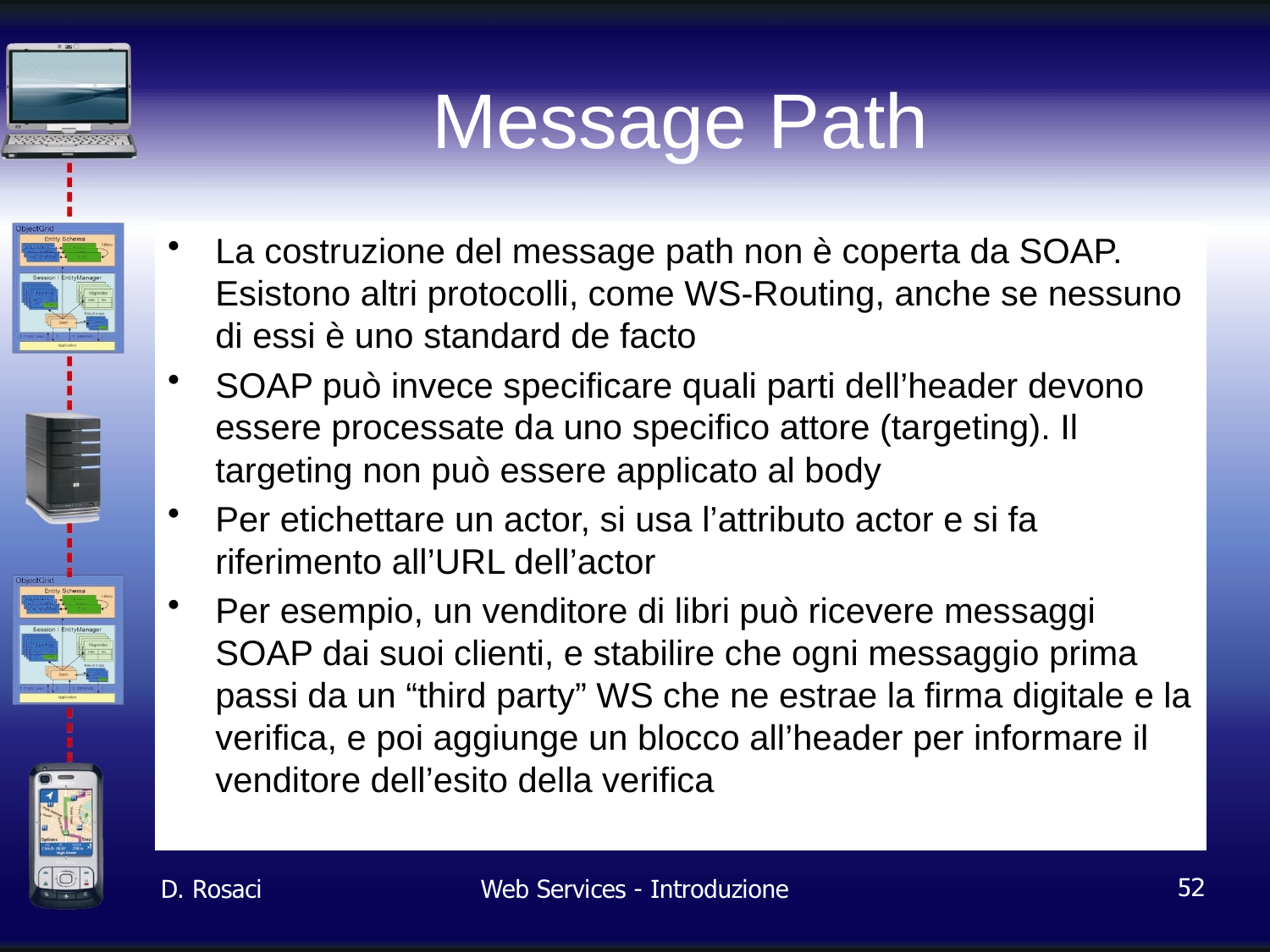

# Message Path
La costruzione del message path non è coperta da SOAP. Esistono altri protocolli, come WS-Routing, anche se nessuno di essi è uno standard de facto
SOAP può invece specificare quali parti dell’header devono essere processate da uno specifico attore (targeting). Il targeting non può essere applicato al body
Per etichettare un actor, si usa l’attributo actor e si fa riferimento all’URL dell’actor
Per esempio, un venditore di libri può ricevere messaggi SOAP dai suoi clienti, e stabilire che ogni messaggio prima passi da un “third party” WS che ne estrae la firma digitale e la verifica, e poi aggiunge un blocco all’header per informare il venditore dell’esito della verifica
D. Rosaci
Web Services - Introduzione